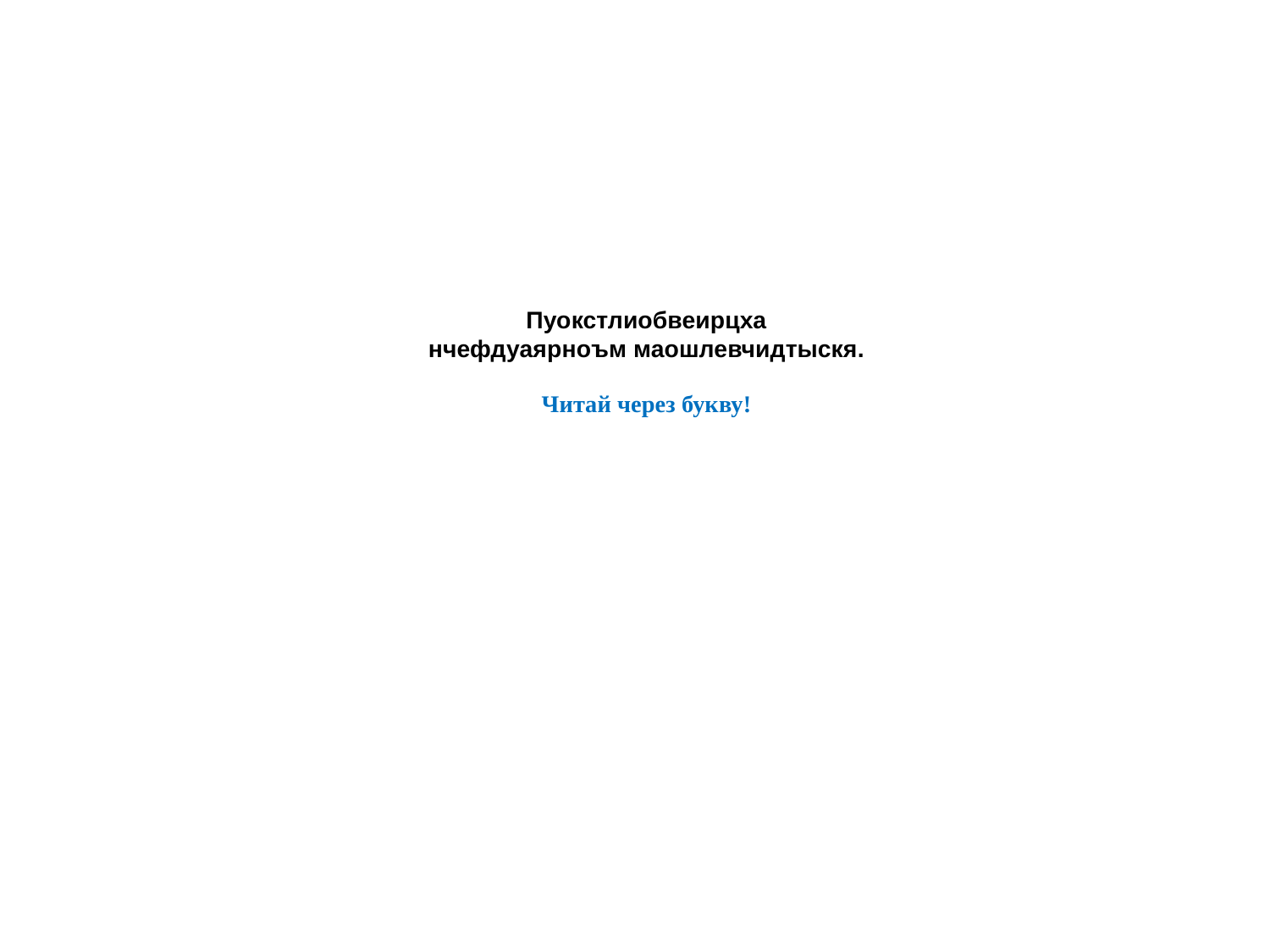

# Пуокстлиобвеирцха нчефдуаярноъм маошлевчидтыскя. Читай через букву!